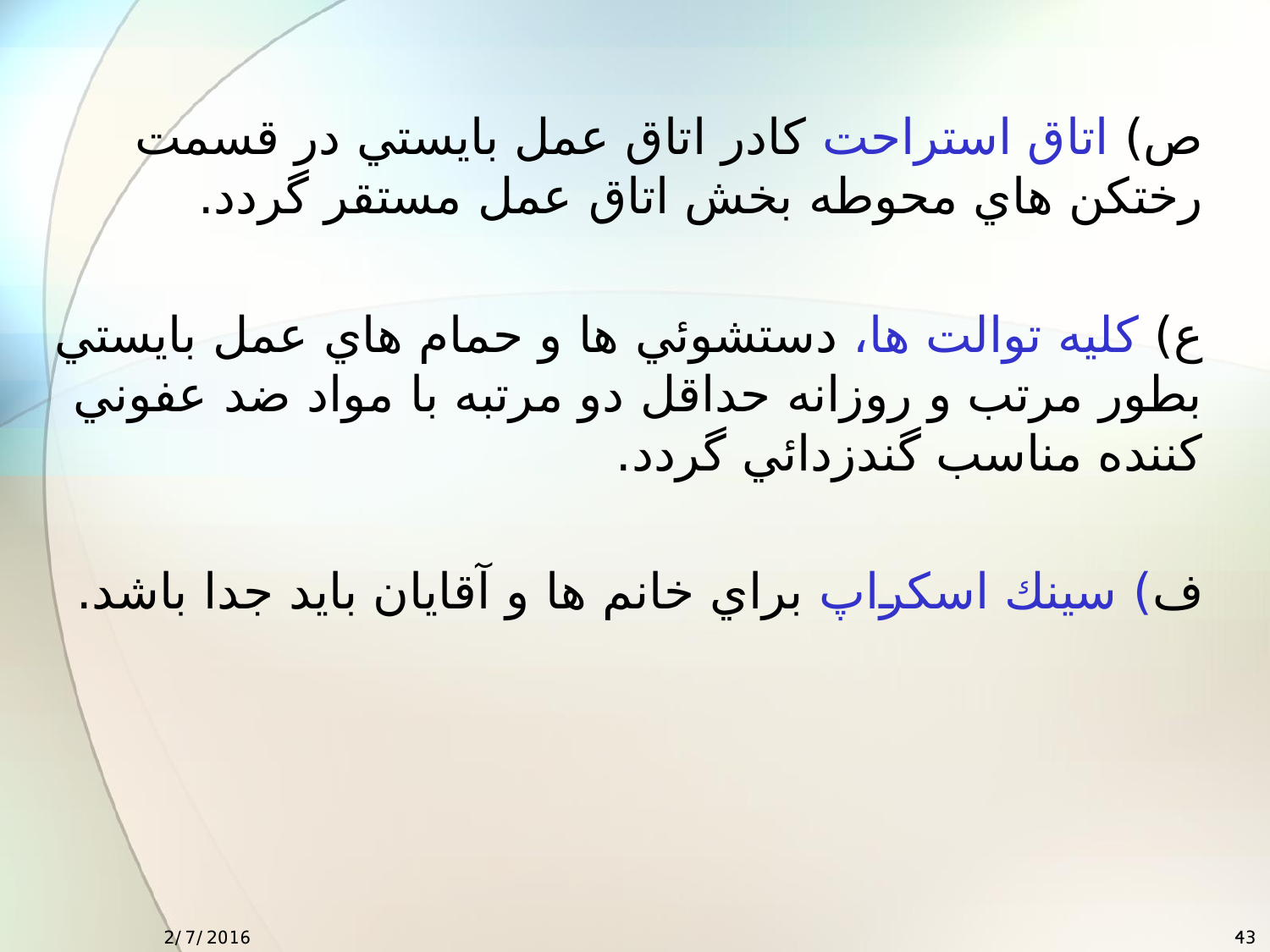

ص) اتاق استراحت كادر اتاق عمل بايستي در قسمت رختكن هاي محوطه بخش اتاق عمل مستقر گردد.

ع) كليه توالت ها، دستشوئي ها و حمام هاي عمل بايستي بطور مرتب و روزانه حداقل دو مرتبه با مواد ضد عفوني كننده مناسب گندزدائي گردد.

ف) سينك اسكراپ براي خانم ها و آقايان بايد جدا باشد.

2/7/2016
43